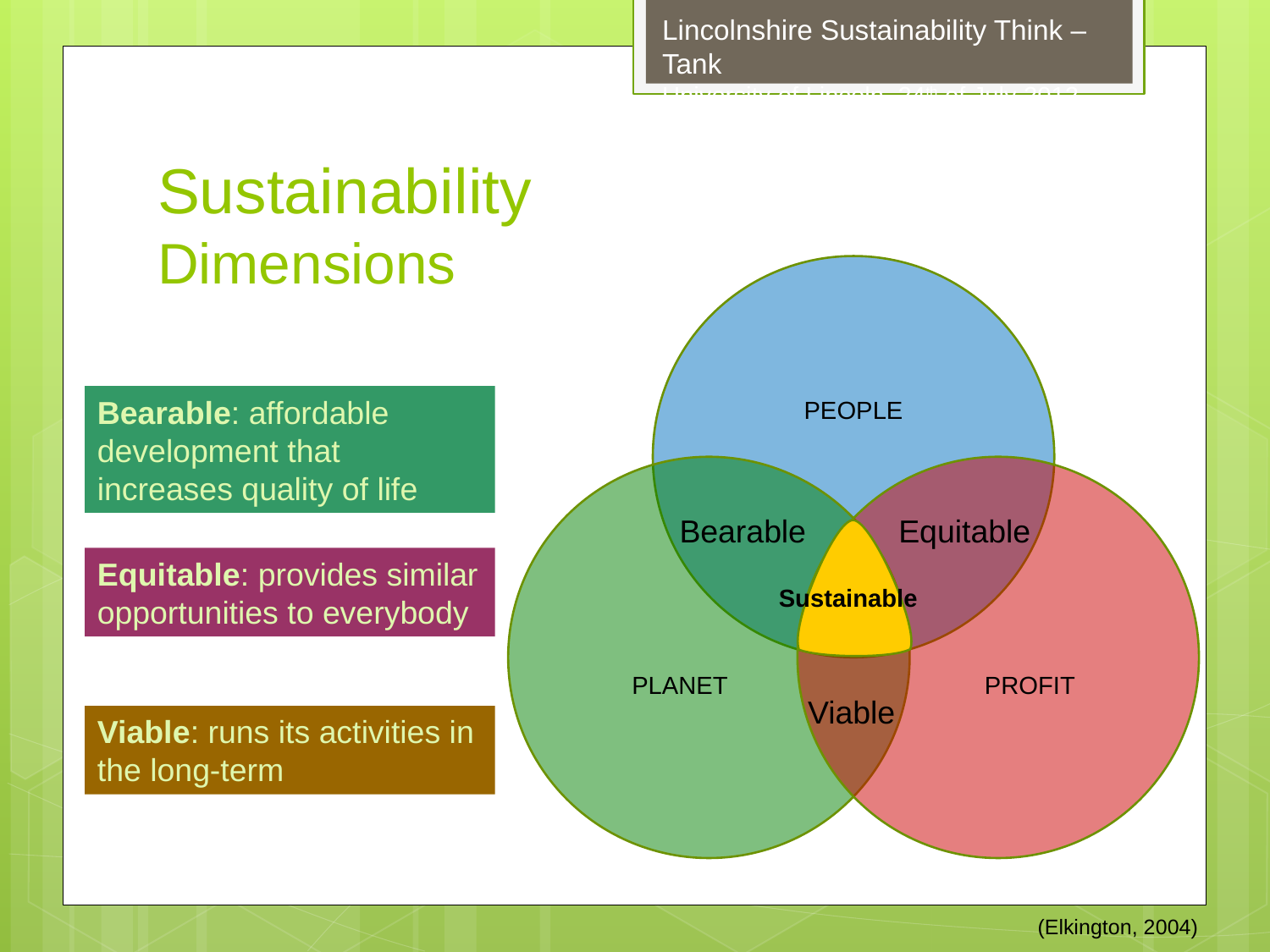

# Sustainability Dimensions
PEOPLE
PLANET
PROFIT

Bearable: affordable development that increases quality of life
Bearable
Equitable
Equitable: provides similar opportunities to everybody
Sustainable
Viable
Viable: runs its activities in the long-term
(Elkington, 2004)